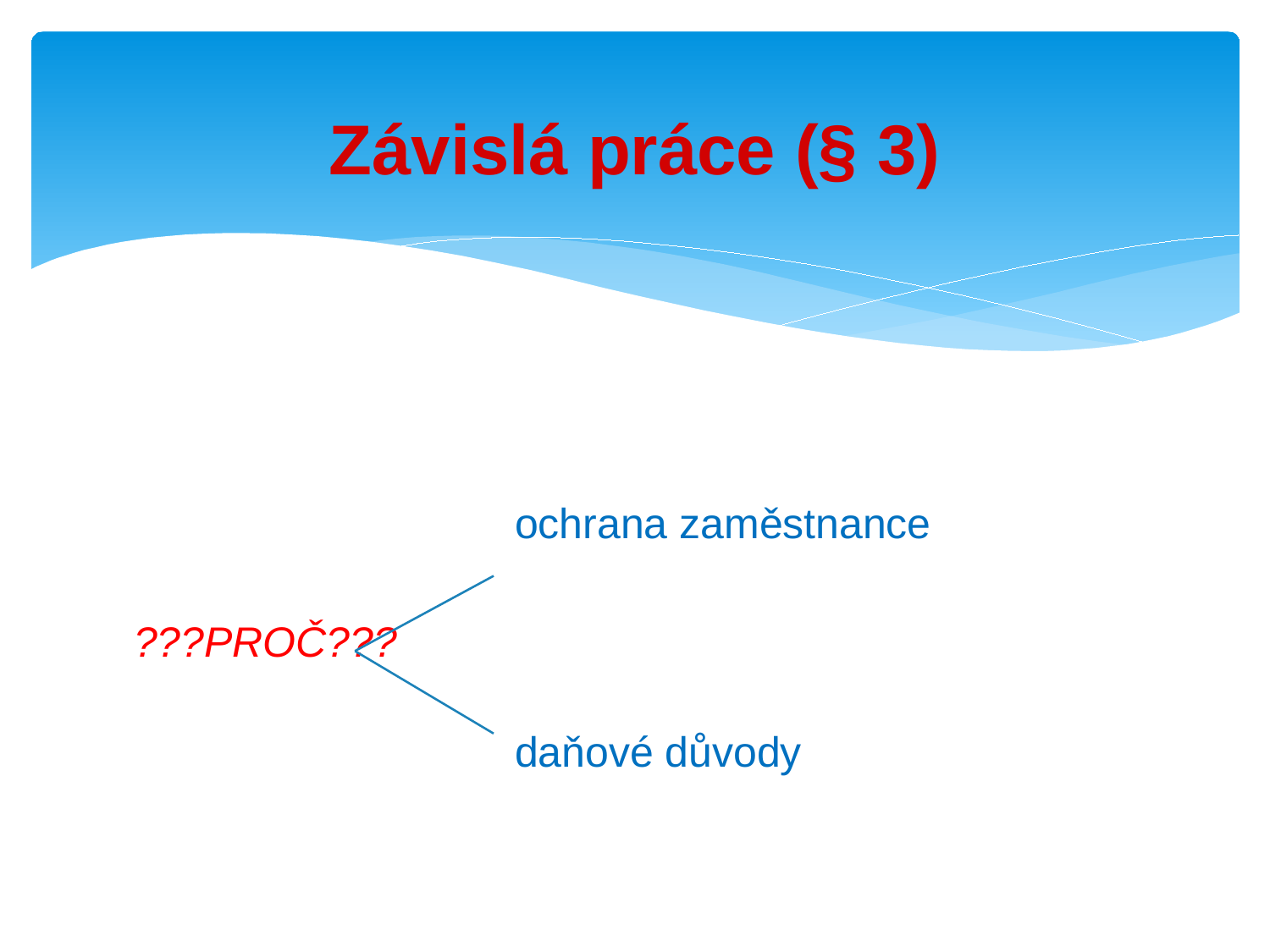

# Závislá práce (§ 3)

			ochrana zaměstnance

???PROČ???
										daňové důvody